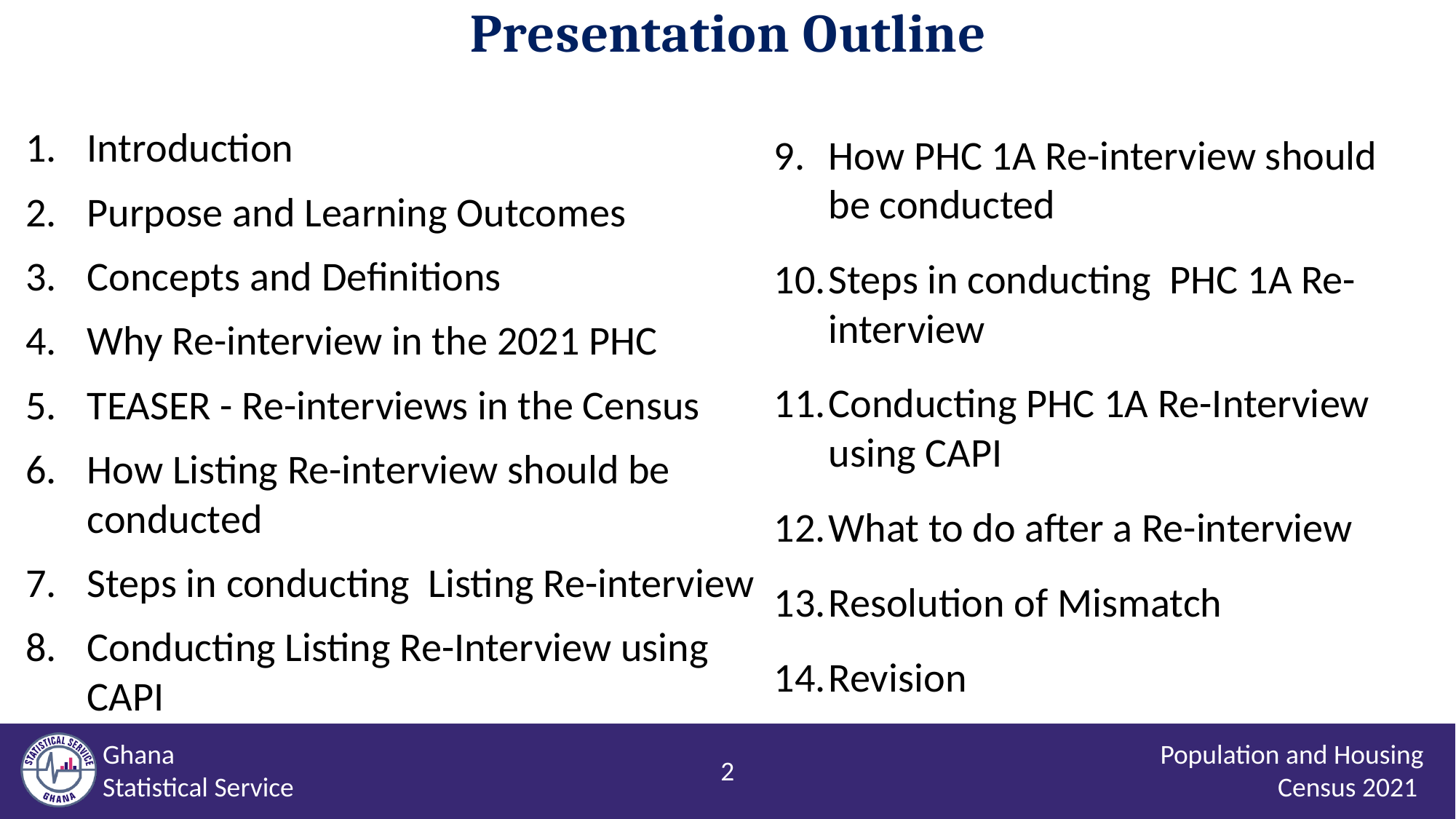

# Presentation Outline
Introduction
Purpose and Learning Outcomes
Concepts and Definitions
Why Re-interview in the 2021 PHC
TEASER - Re-interviews in the Census
How Listing Re-interview should be conducted
Steps in conducting  Listing Re-interview
Conducting Listing Re-Interview using CAPI

How PHC 1A Re-interview should be conducted
Steps in conducting  PHC 1A Re-interview
Conducting PHC 1A Re-Interview using CAPI
What to do after a Re-interview
Resolution of Mismatch
Revision
2